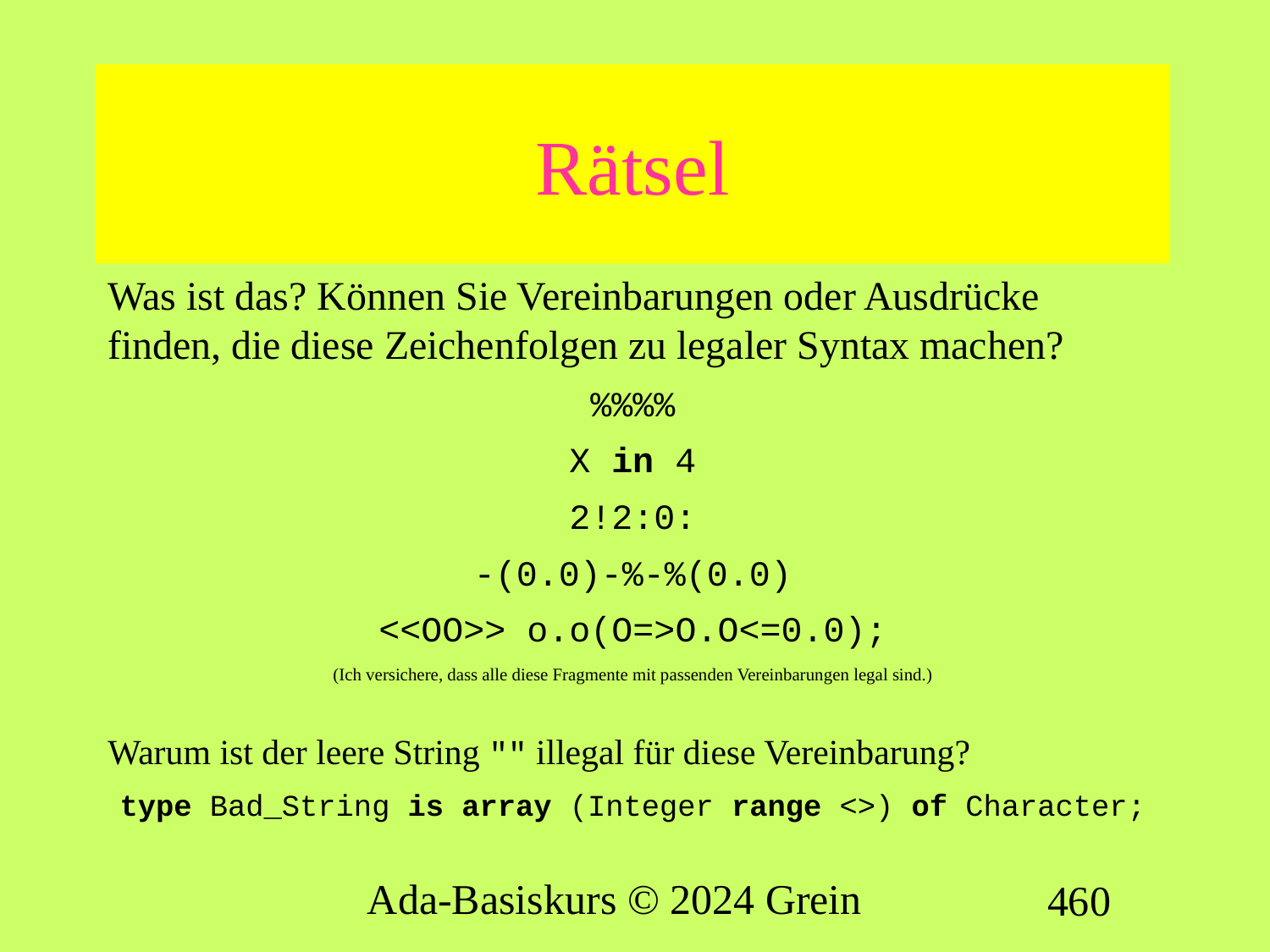

# Rätsel
Was ist das? Können Sie Vereinbarungen oder Ausdrücke finden, die diese Zeichenfolgen zu legaler Syntax machen?
%%%%
X in 4
2!2:0:
-(0.0)-%-%(0.0)
<<OO>> o.o(O=>O.O<=0.0);
(Ich versichere, dass alle diese Fragmente mit passenden Vereinbarungen legal sind.)

Warum ist der leere String "" illegal für diese Vereinbarung?
type Bad_String is array (Integer range <>) of Character;

Ada-Basiskurs © 2024 Grein
460